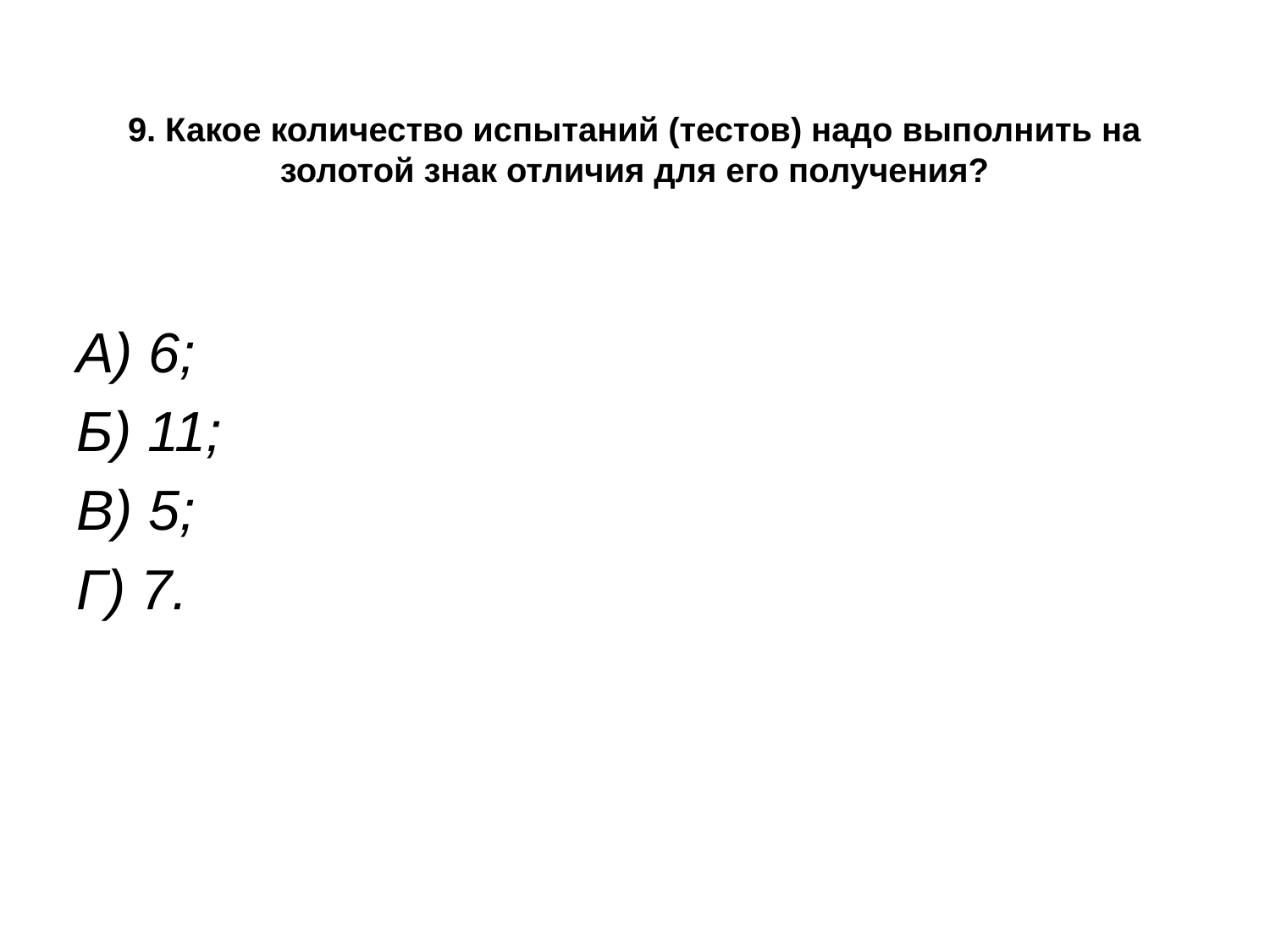

# 9. Какое количество испытаний (тестов) надо выполнить на золотой знак отличия для его получения?

А) 6;
Б) 11;
В) 5;
Г) 7.